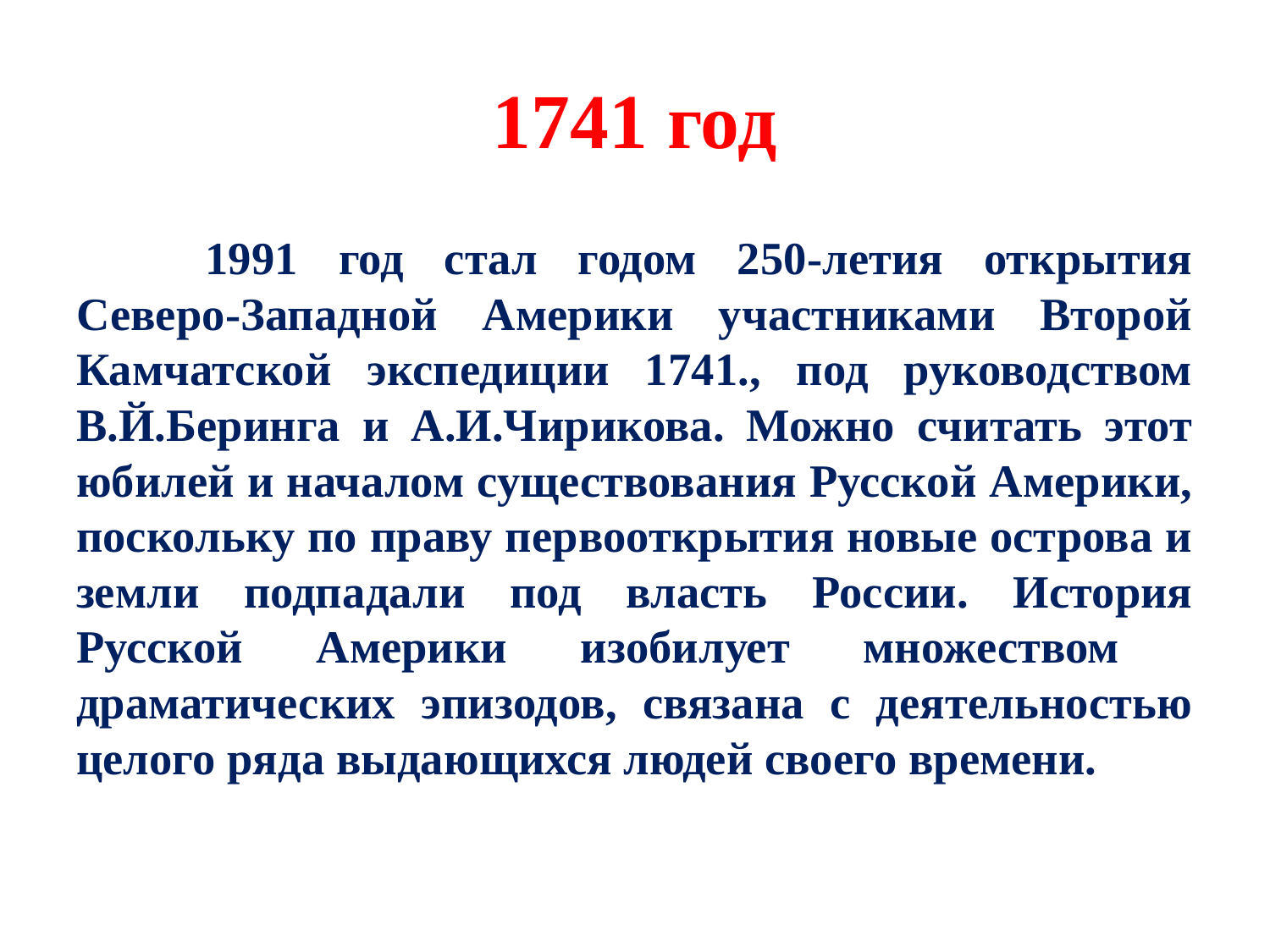

# 1741 год
 1991 год стал годом 250-летия открытия Северо-Западной Америки участниками Второй Камчатской экспедиции 1741., под руководством В.Й.Беринга и А.И.Чирикова. Можно считать этот юбилей и началом существования Русской Америки, поскольку по праву первооткрытия новые острова и земли подпадали под власть России. История Русской Америки изобилует множеством  драматических эпизодов, связана с деятельностью целого ряда выдающихся людей своего времени.